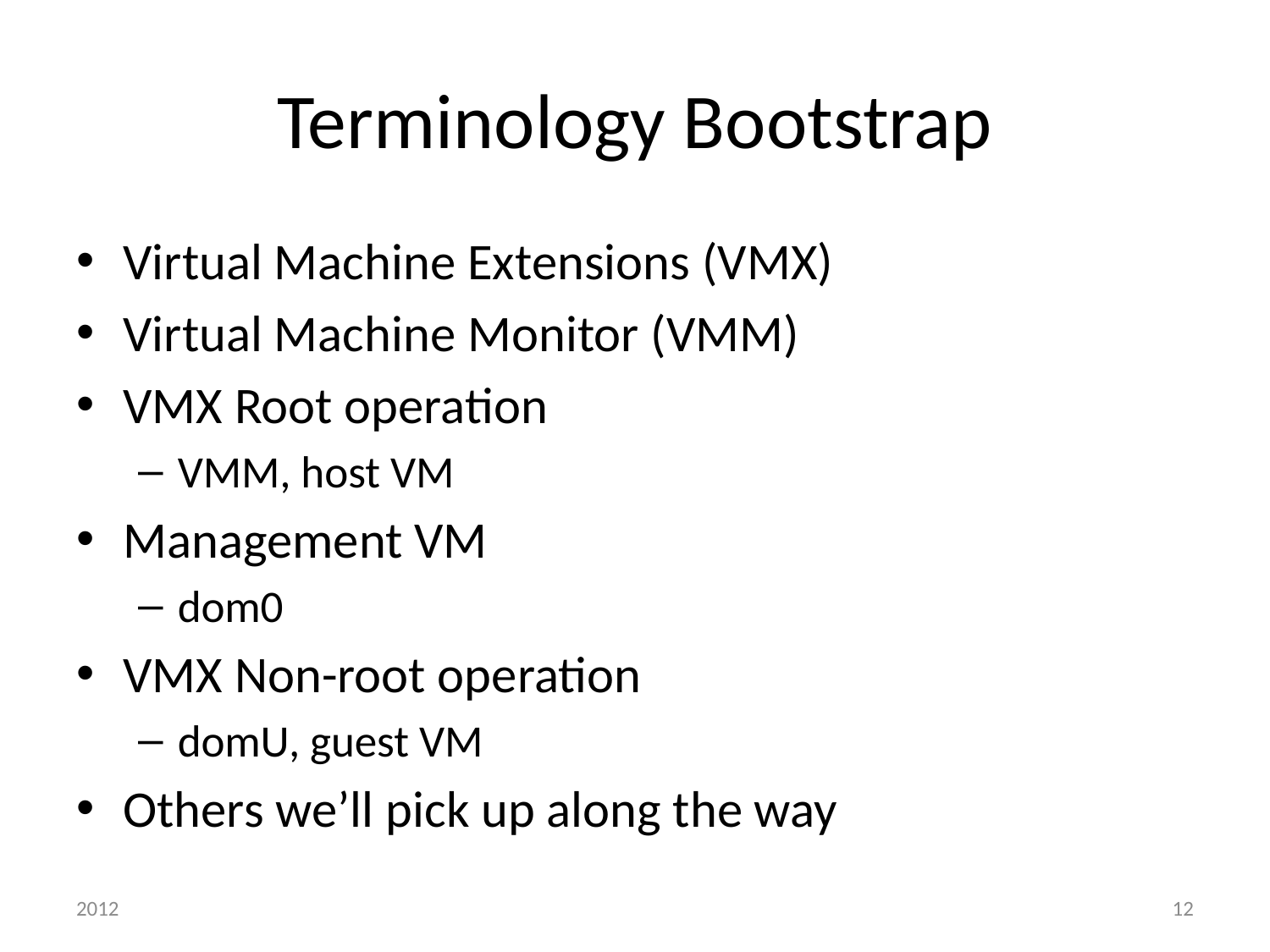

# Terminology Bootstrap
Virtual Machine Extensions (VMX)
Virtual Machine Monitor (VMM)
VMX Root operation
VMM, host VM
Management VM
dom0
VMX Non-root operation
domU, guest VM
Others we’ll pick up along the way
2012

12